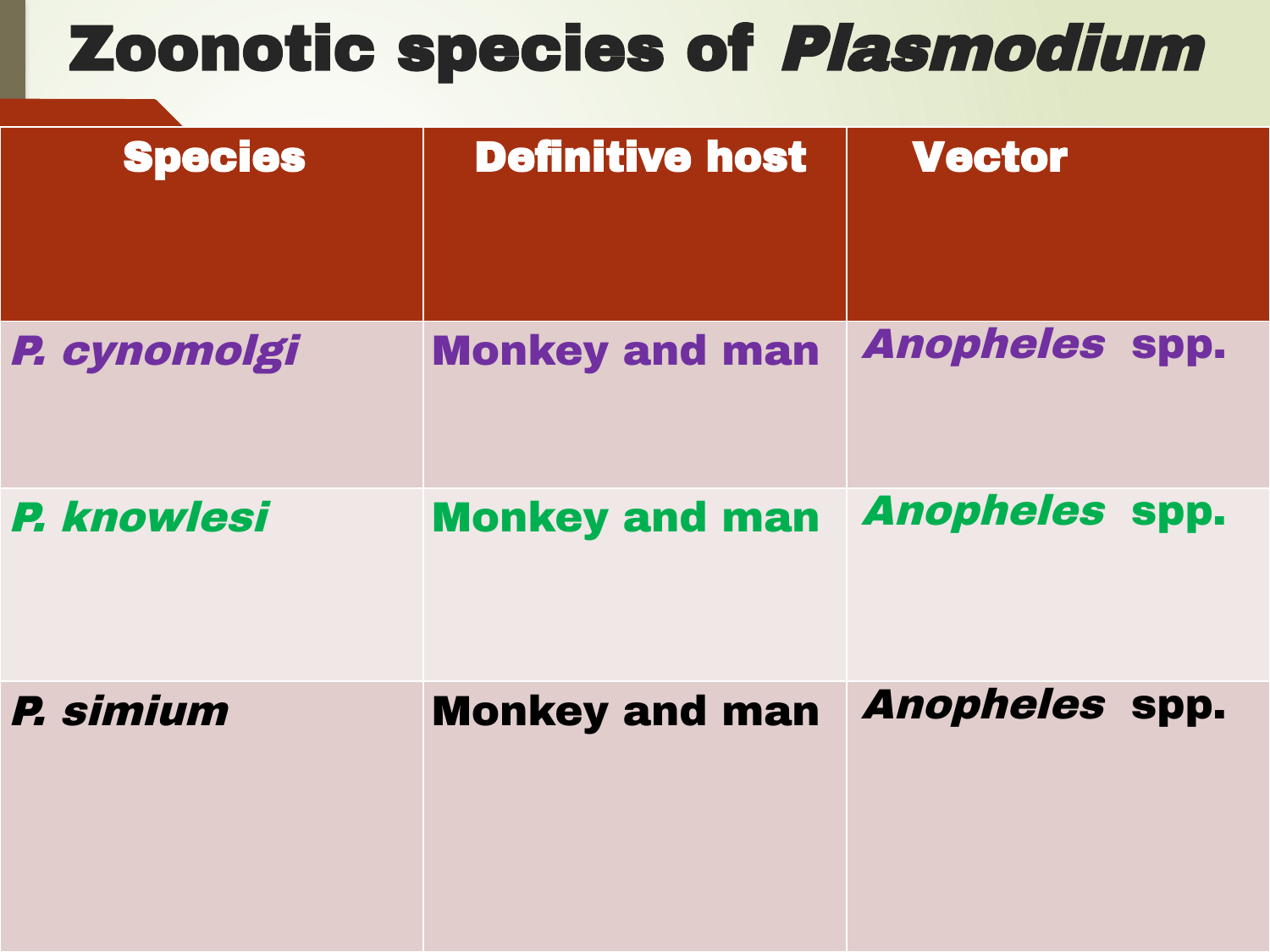

# Zoonotic species of Plasmodium
| Species | Definitive host | Vector |
| --- | --- | --- |
| P. cynomolgi | Monkey and man | Anopheles spp. |
| P. knowlesi | Monkey and man | Anopheles spp. |
| P. simium | Monkey and man | Anopheles spp. |